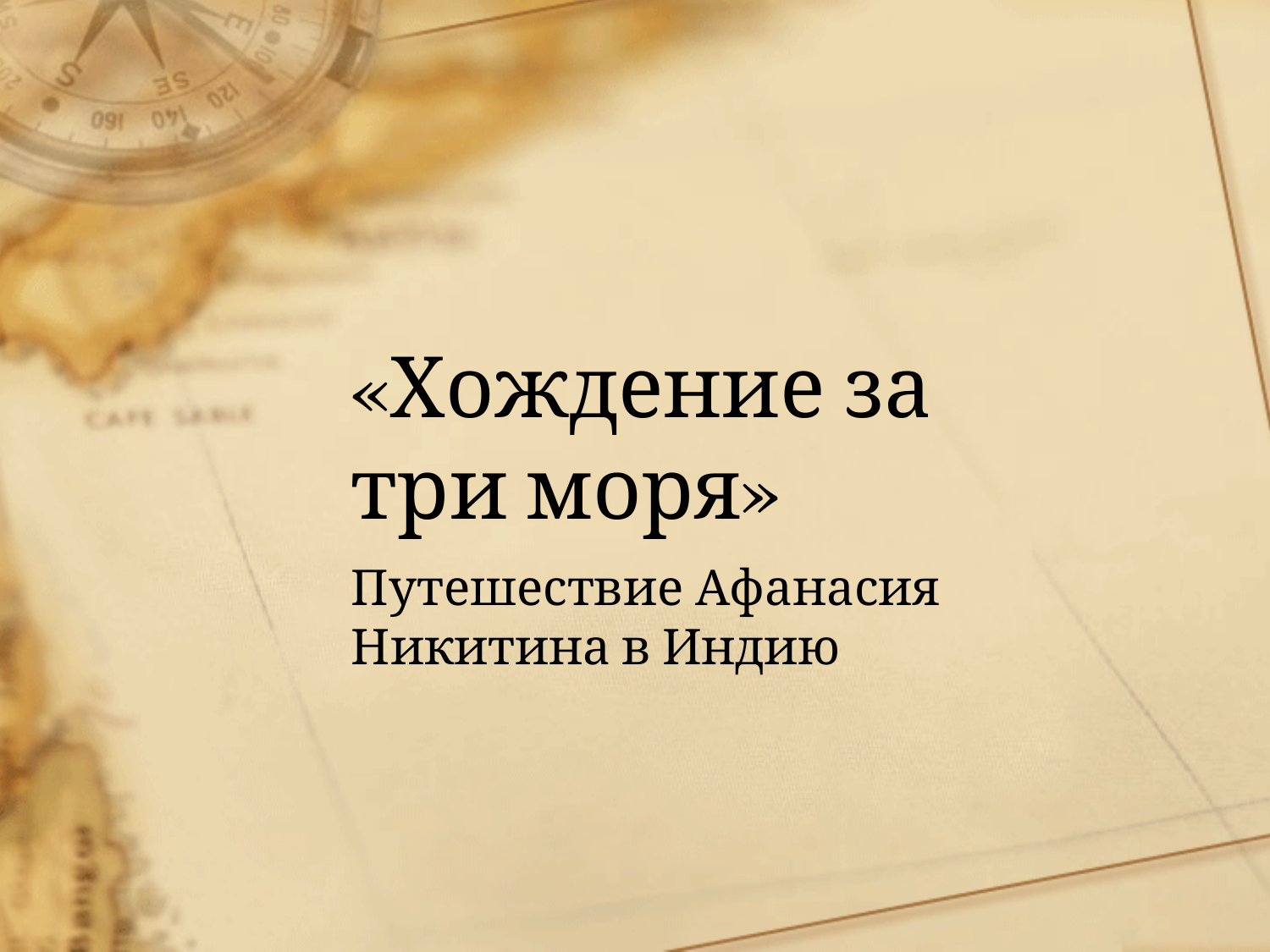

# «Хождение за три моря»
Путешествие Афанасия Никитина в Индию